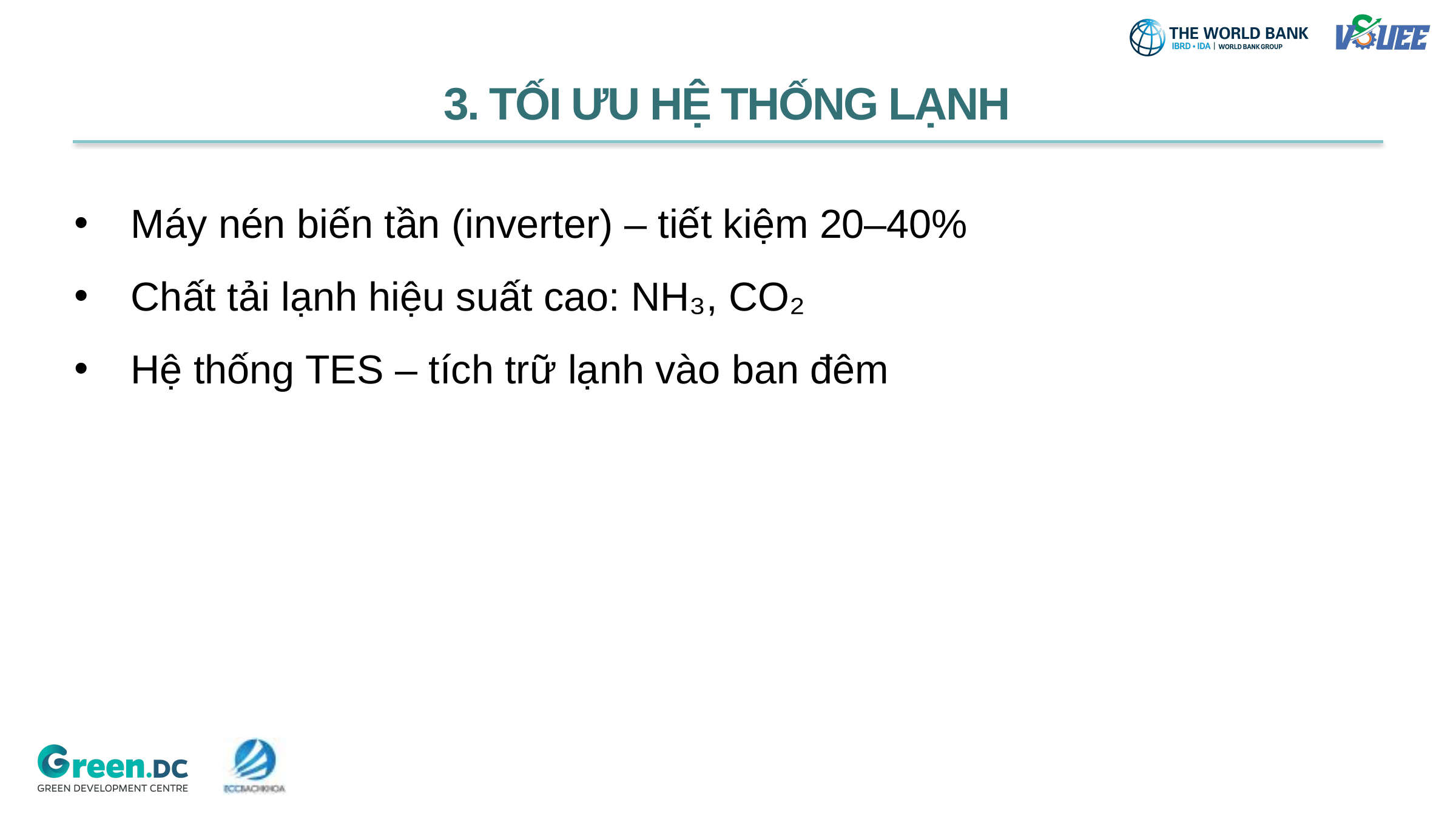

3. TỐI ƯU HỆ THỐNG LẠNH
Máy nén biến tần (inverter) – tiết kiệm 20–40%
Chất tải lạnh hiệu suất cao: NH₃, CO₂
Hệ thống TES – tích trữ lạnh vào ban đêm